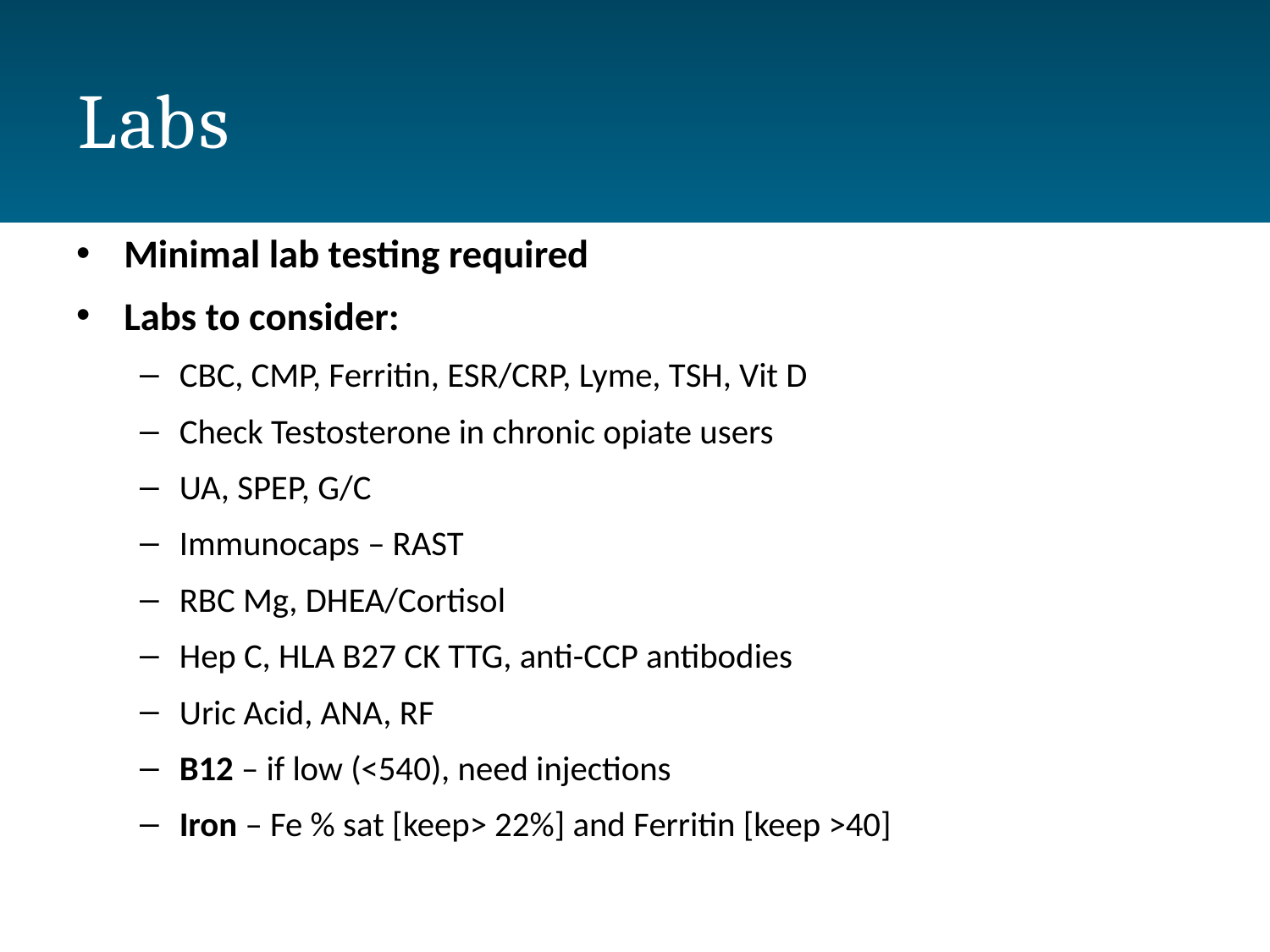

# Labs
Minimal lab testing required
Labs to consider:
CBC, CMP, Ferritin, ESR/CRP, Lyme, TSH, Vit D
Check Testosterone in chronic opiate users
UA, SPEP, G/C
Immunocaps – RAST
RBC Mg, DHEA/Cortisol
Hep C, HLA B27 CK TTG, anti-CCP antibodies
Uric Acid, ANA, RF
B12 – if low (<540), need injections
Iron – Fe % sat [keep> 22%] and Ferritin [keep >40]